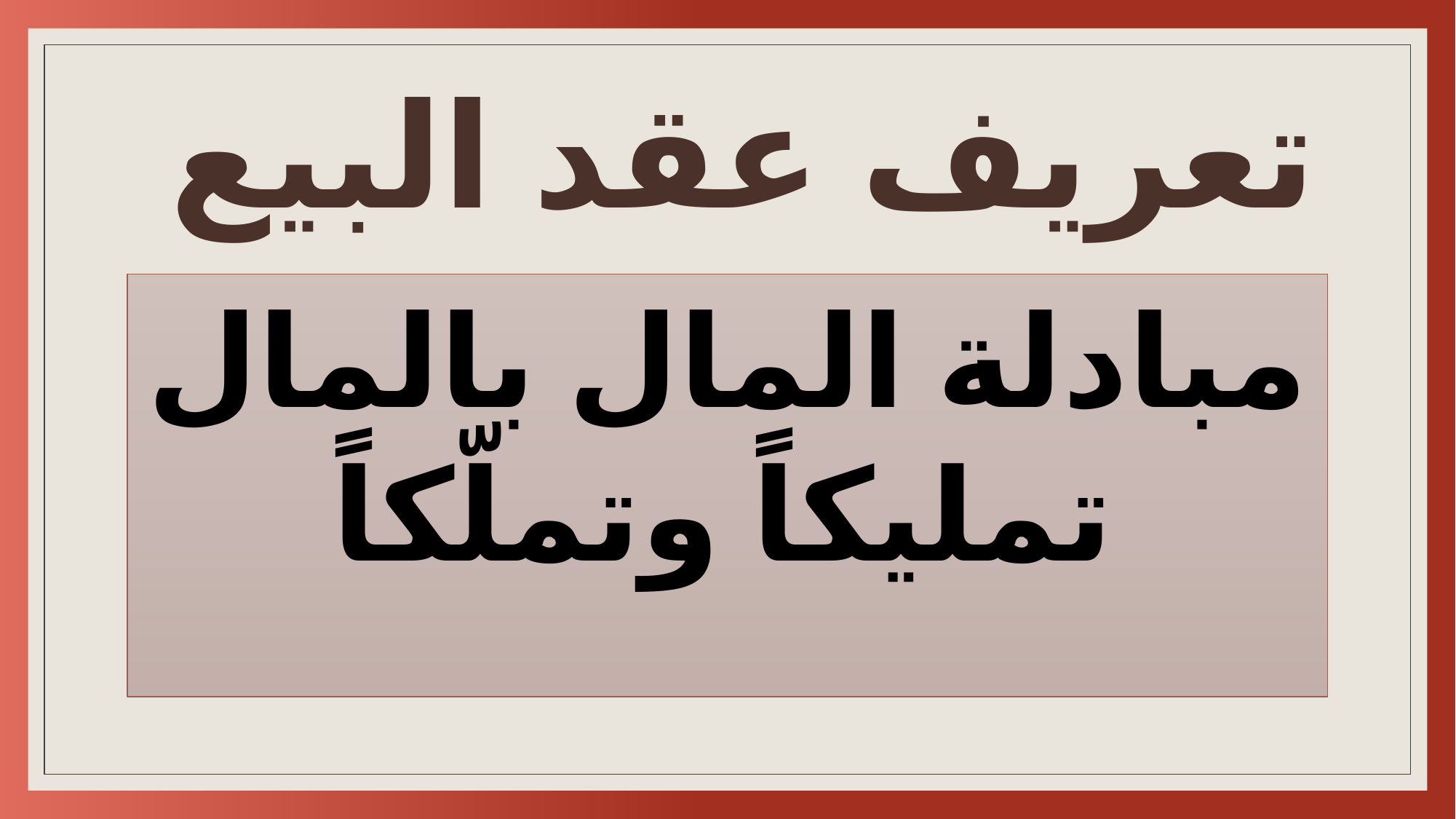

# تعريف عقد البيع
مبادلة المال بالمال تمليكاً وتملّكاً